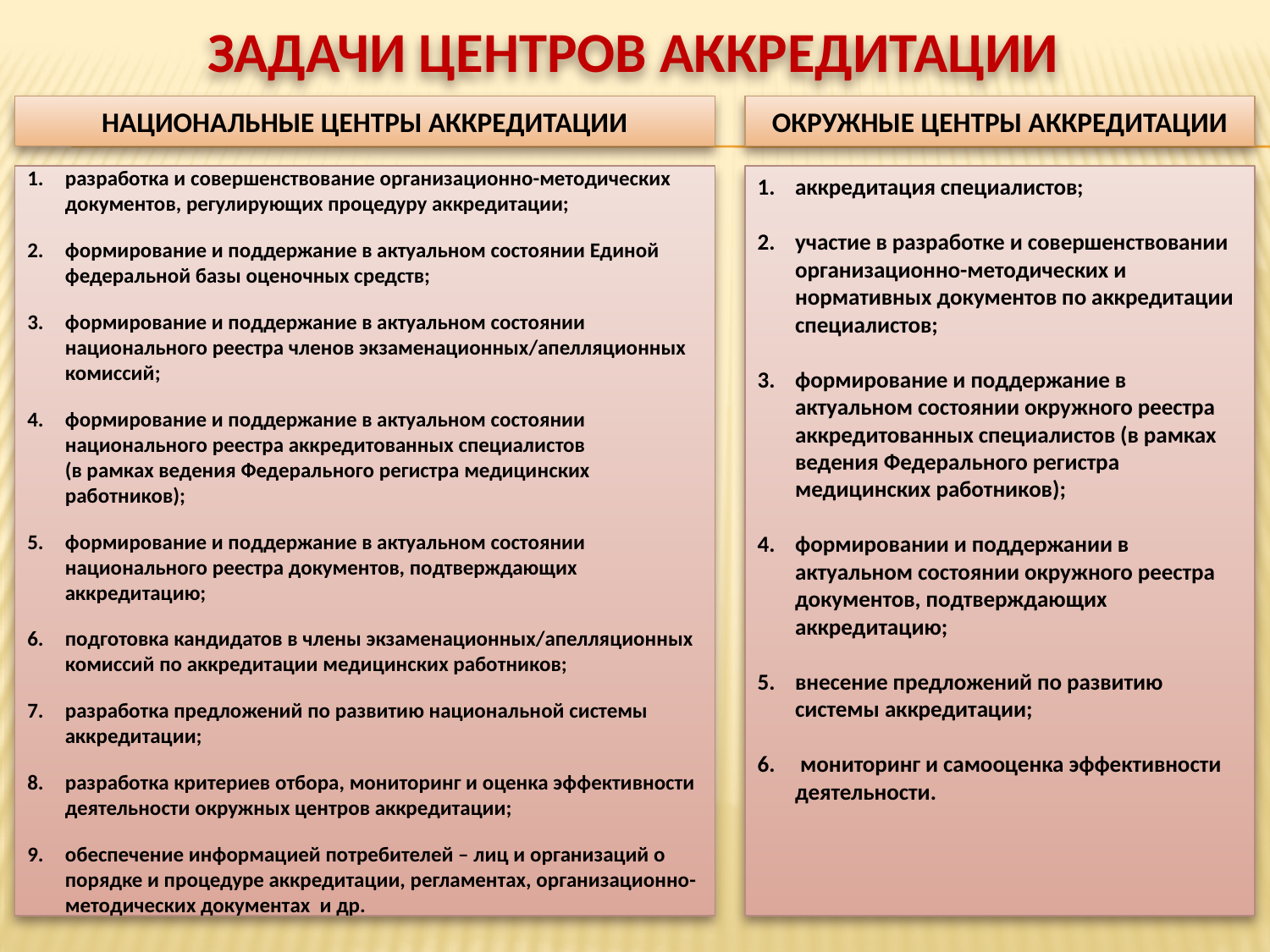

ЗАДАЧИ ЦЕНТРОВ АККРЕДИТАЦИИ
НАЦИОНАЛЬНЫЕ ЦЕНТРЫ АККРЕДИТАЦИИ
ОКРУЖНЫЕ ЦЕНТРЫ АККРЕДИТАЦИИ
разработка и совершенствование организационно-методических документов, регулирующих процедуру аккредитации;
формирование и поддержание в актуальном состоянии Единой федеральной базы оценочных средств;
формирование и поддержание в актуальном состоянии национального реестра членов экзаменационных/апелляционных комиссий;
формирование и поддержание в актуальном состоянии национального реестра аккредитованных специалистов
(в рамках ведения Федерального регистра медицинских работников);
формирование и поддержание в актуальном состоянии национального реестра документов, подтверждающих аккредитацию;
подготовка кандидатов в члены экзаменационных/апелляционных комиссий по аккредитации медицинских работников;
разработка предложений по развитию национальной системы аккредитации;
разработка критериев отбора, мониторинг и оценка эффективности деятельности окружных центров аккредитации;
обеспечение информацией потребителей – лиц и организаций о порядке и процедуре аккредитации, регламентах, организационно-методических документах  и др.
аккредитация специалистов;

участие в разработке и совершенствовании организационно-методических и нормативных документов по аккредитации специалистов;

формирование и поддержание в актуальном состоянии окружного реестра аккредитованных специалистов (в рамках ведения Федерального регистра медицинских работников);

формировании и поддержании в актуальном состоянии окружного реестра документов, подтверждающих аккредитацию;

внесение предложений по развитию системы аккредитации;

 мониторинг и самооценка эффективности деятельности.